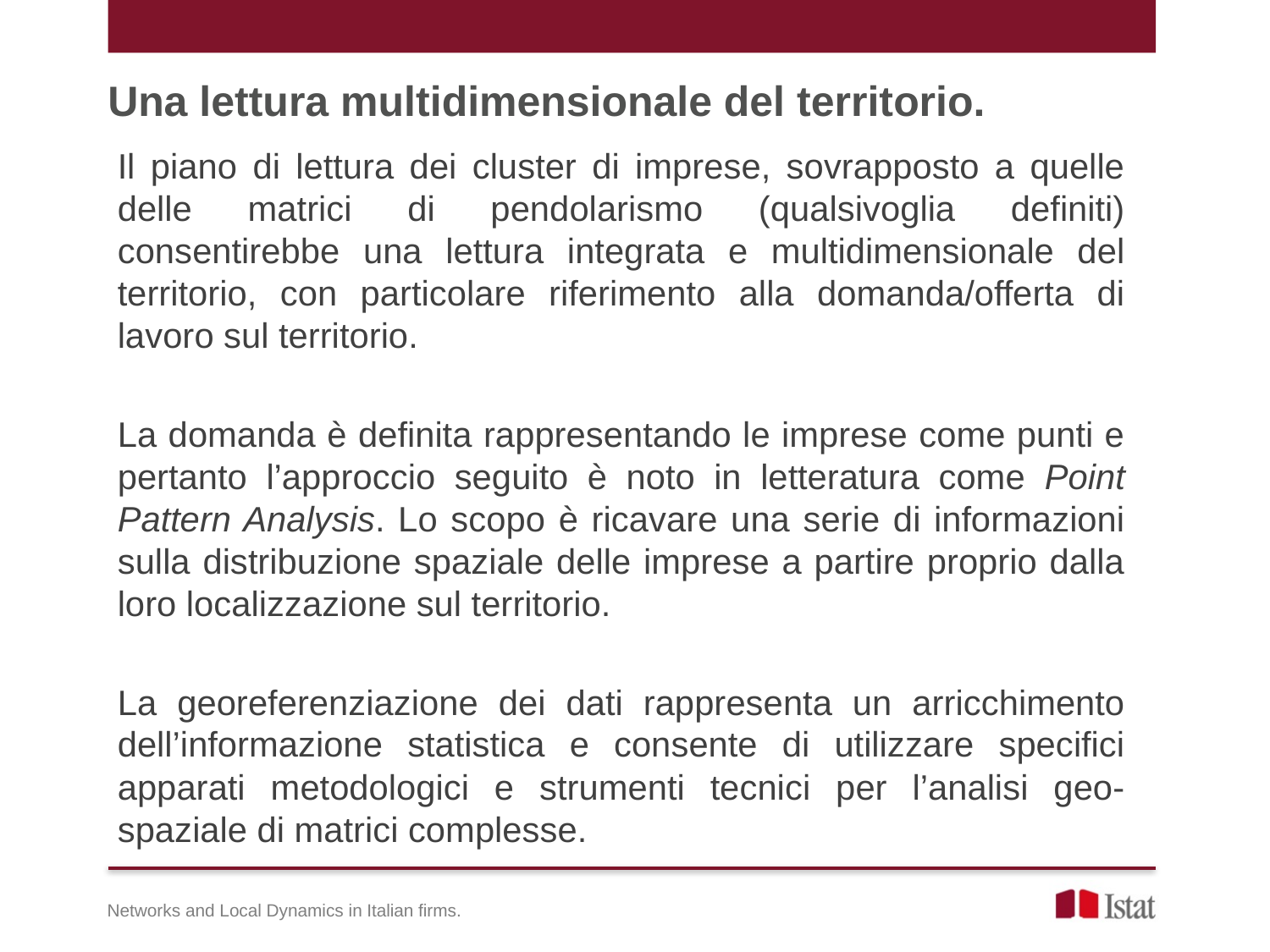

# Una lettura multidimensionale del territorio.
Il piano di lettura dei cluster di imprese, sovrapposto a quelle delle matrici di pendolarismo (qualsivoglia definiti) consentirebbe una lettura integrata e multidimensionale del territorio, con particolare riferimento alla domanda/offerta di lavoro sul territorio.

La domanda è definita rappresentando le imprese come punti e pertanto l’approccio seguito è noto in letteratura come Point Pattern Analysis. Lo scopo è ricavare una serie di informazioni sulla distribuzione spaziale delle imprese a partire proprio dalla loro localizzazione sul territorio.

La georeferenziazione dei dati rappresenta un arricchimento dell’informazione statistica e consente di utilizzare specifici apparati metodologici e strumenti tecnici per l’analisi geo-spaziale di matrici complesse.

Networks and Local Dynamics in Italian firms.